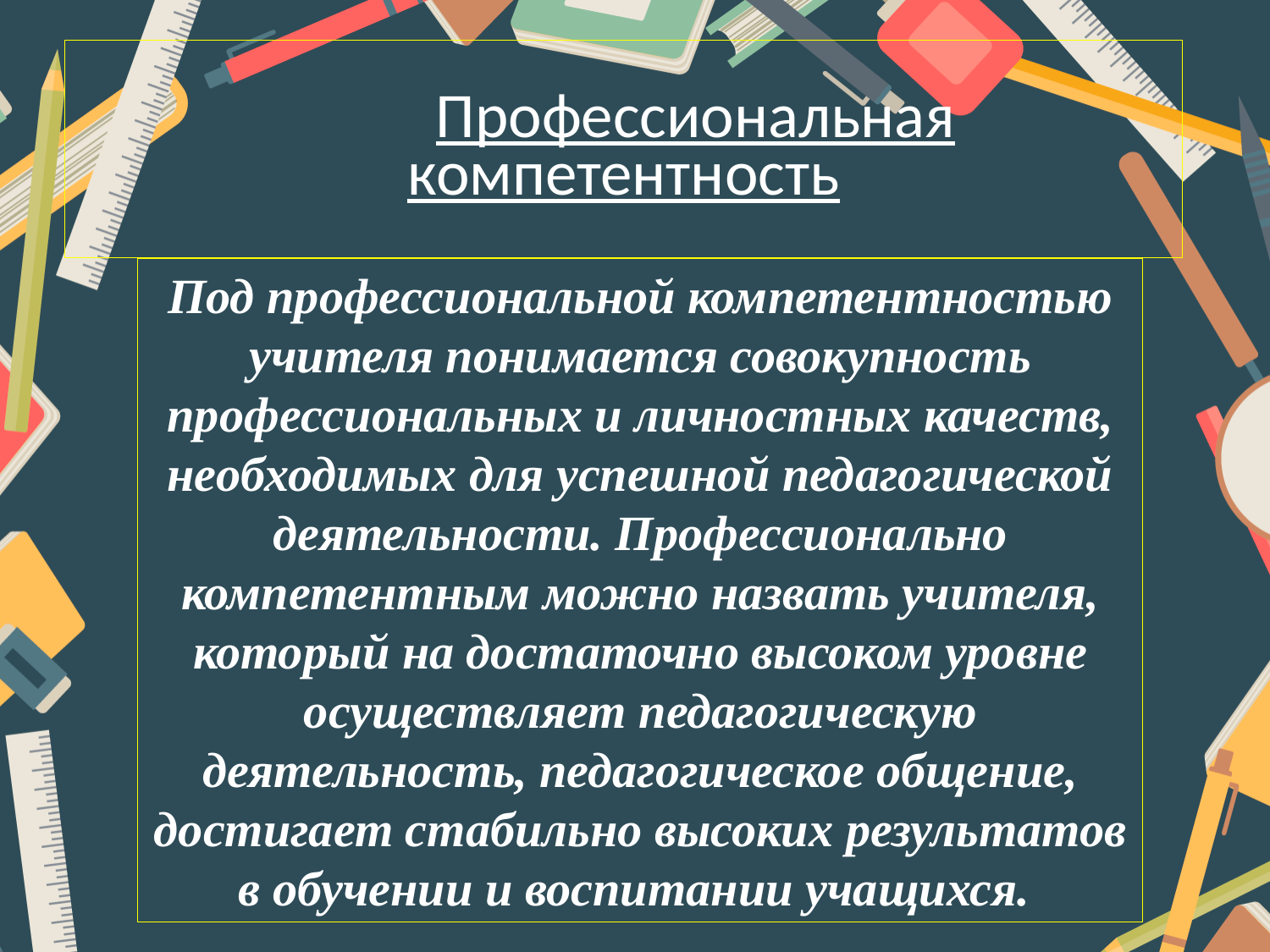

# Профессиональная компетентность
Под профессиональной компетентностью учителя понимается совокупность профессиональных и личностных качеств, необходимых для успешной педагогической деятельности. Профессионально компетентным можно назвать учителя, который на достаточно высоком уровне осуществляет педагогическую деятельность, педагогическое общение, достигает стабильно высоких результатов в обучении и воспитании учащихся.